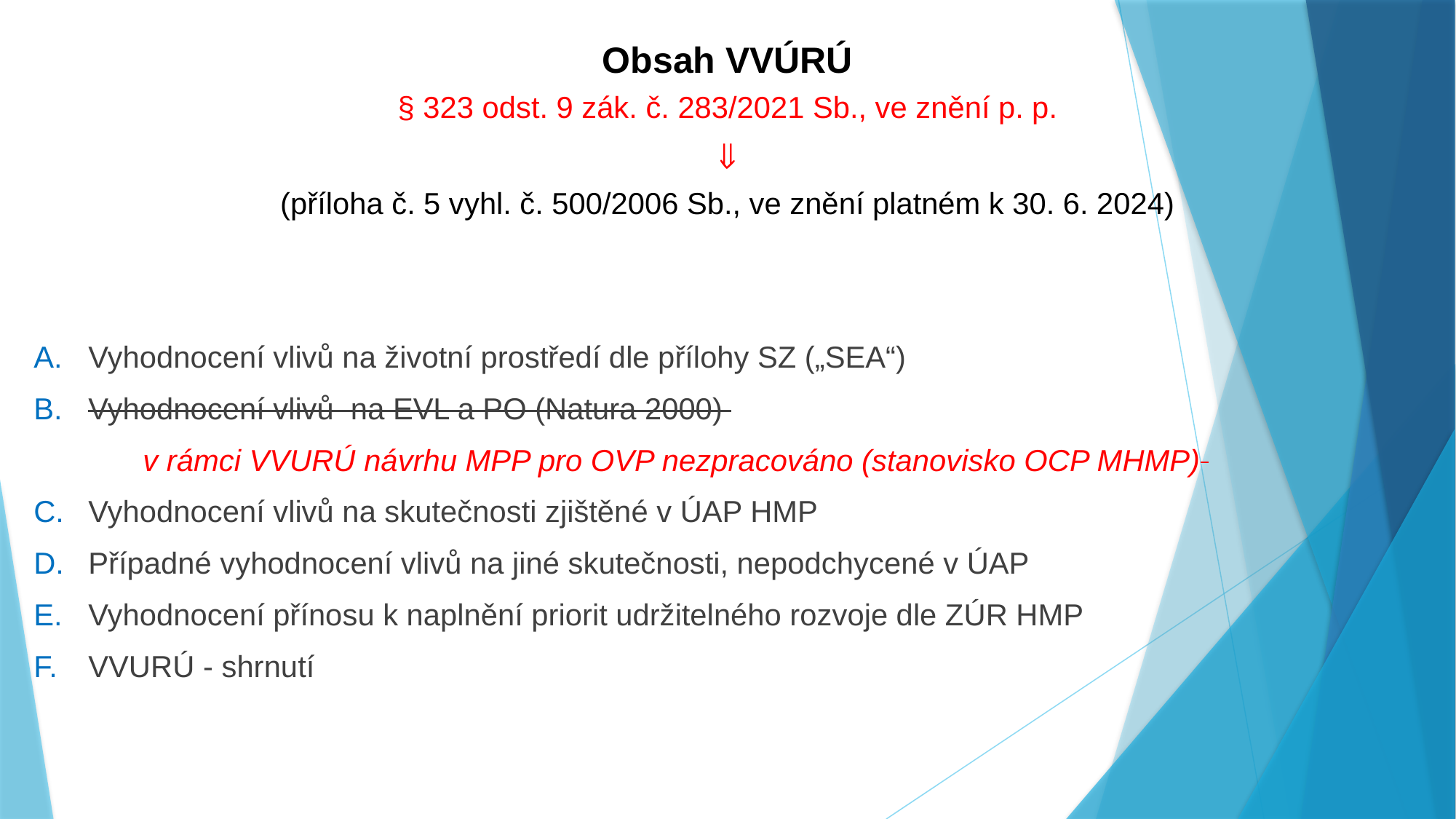

# Obsah VVÚRÚ § 323 odst. 9 zák. č. 283/2021 Sb., ve znění p. p. ⇓ (příloha č. 5 vyhl. č. 500/2006 Sb., ve znění platném k 30. 6. 2024)
Vyhodnocení vlivů na životní prostředí dle přílohy SZ („SEA“)
Vyhodnocení vlivů  na EVL a PO (Natura 2000)
	v rámci VVURÚ návrhu MPP pro OVP nezpracováno (stanovisko OCP MHMP)
Vyhodnocení vlivů na skutečnosti zjištěné v ÚAP HMP
Případné vyhodnocení vlivů na jiné skutečnosti, nepodchycené v ÚAP
Vyhodnocení přínosu k naplnění priorit udržitelného rozvoje dle ZÚR HMP
VVURÚ - shrnutí